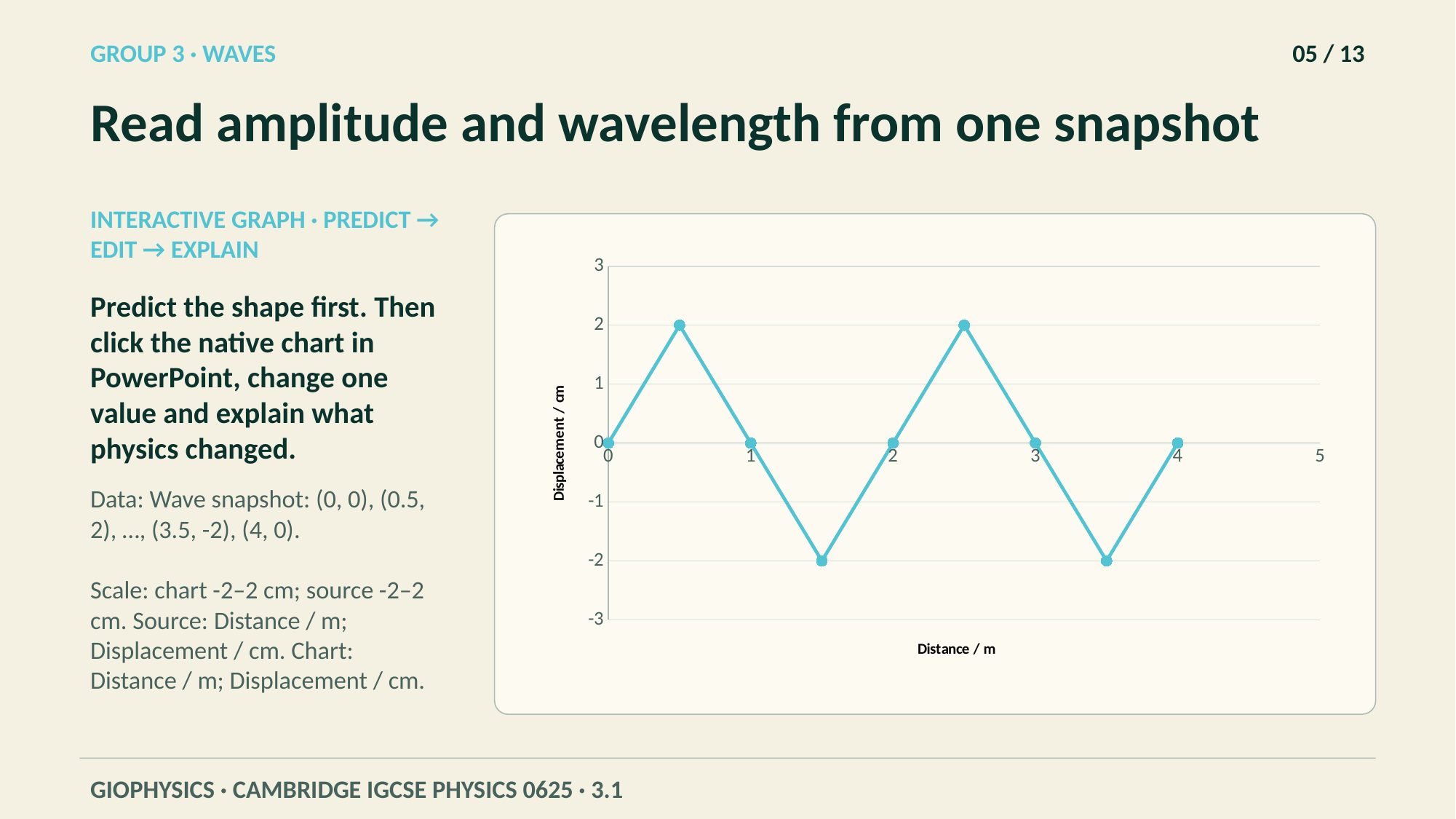

GROUP 3 · WAVES
05 / 13
Read amplitude and wavelength from one snapshot
INTERACTIVE GRAPH · PREDICT → EDIT → EXPLAIN

### Chart

| Category |  |
|---|---|
Predict the shape first. Then click the native chart in PowerPoint, change one value and explain what physics changed.
Data: Wave snapshot: (0, 0), (0.5, 2), …, (3.5, -2), (4, 0).
Scale: chart -2–2 cm; source -2–2 cm. Source: Distance / m; Displacement / cm. Chart: Distance / m; Displacement / cm.

GIOPHYSICS · CAMBRIDGE IGCSE PHYSICS 0625 · 3.1